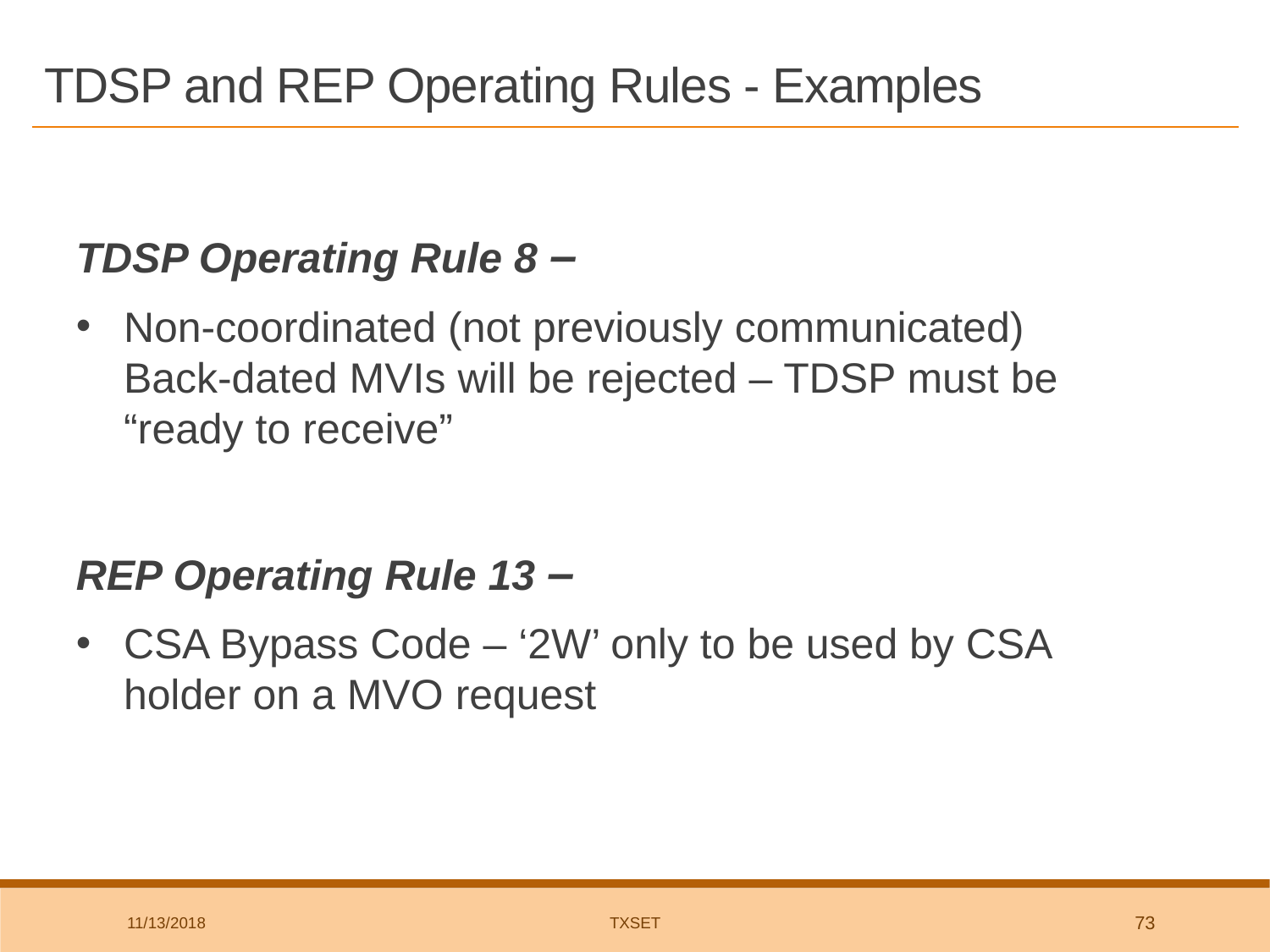

# TDSP and REP Operating Rules - Examples
TDSP Operating Rule 8 –

Non-coordinated (not previously communicated) Back-dated MVIs will be rejected – TDSP must be “ready to receive”

REP Operating Rule 13 –

CSA Bypass Code – ‘2W’ only to be used by CSA holder on a MVO request

11/13/2018
TxSET
73